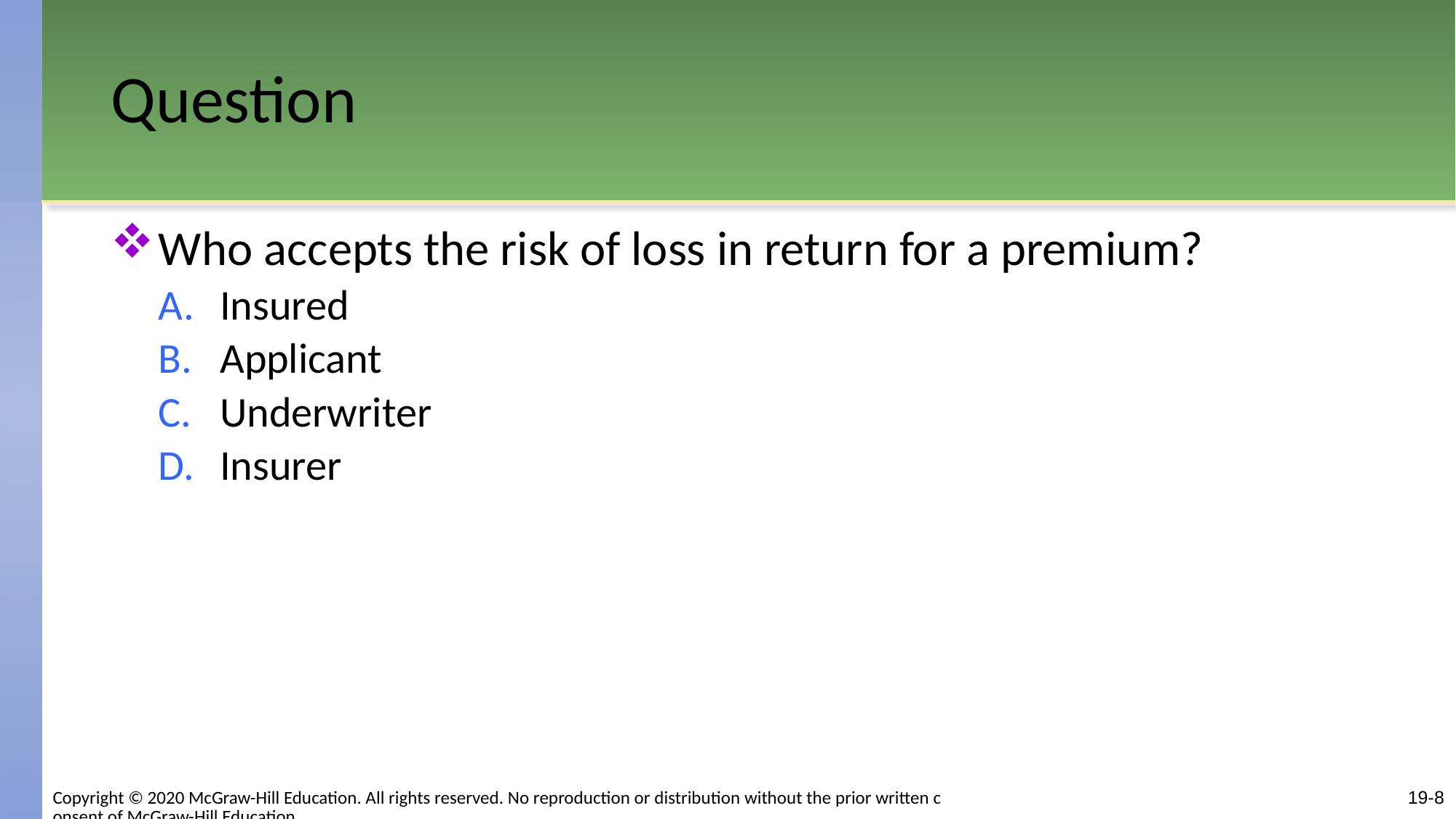

# Question
Who accepts the risk of loss in return for a premium?
Insured
Applicant
Underwriter
Insurer
Copyright © 2020 McGraw-Hill Education. All rights reserved. No reproduction or distribution without the prior written consent of McGraw-Hill Education.
19-8